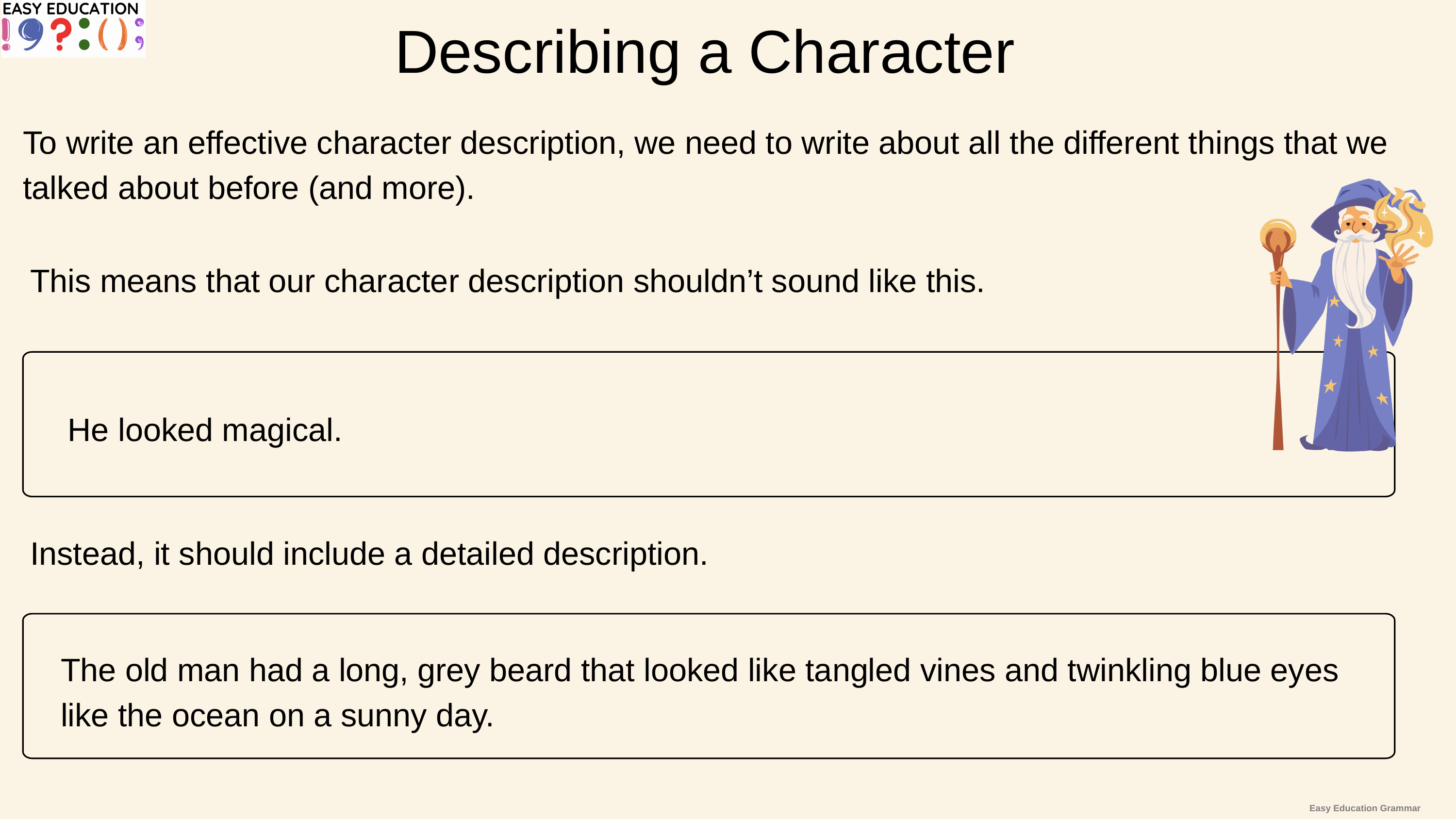

Describing a Character
To write an effective character description, we need to write about all the different things that we talked about before (and more).

This means that our character description shouldn’t sound like this.

He looked magical.
Instead, it should include a detailed description.

The old man had a long, grey beard that looked like tangled vines and twinkling blue eyes like the ocean on a sunny day.